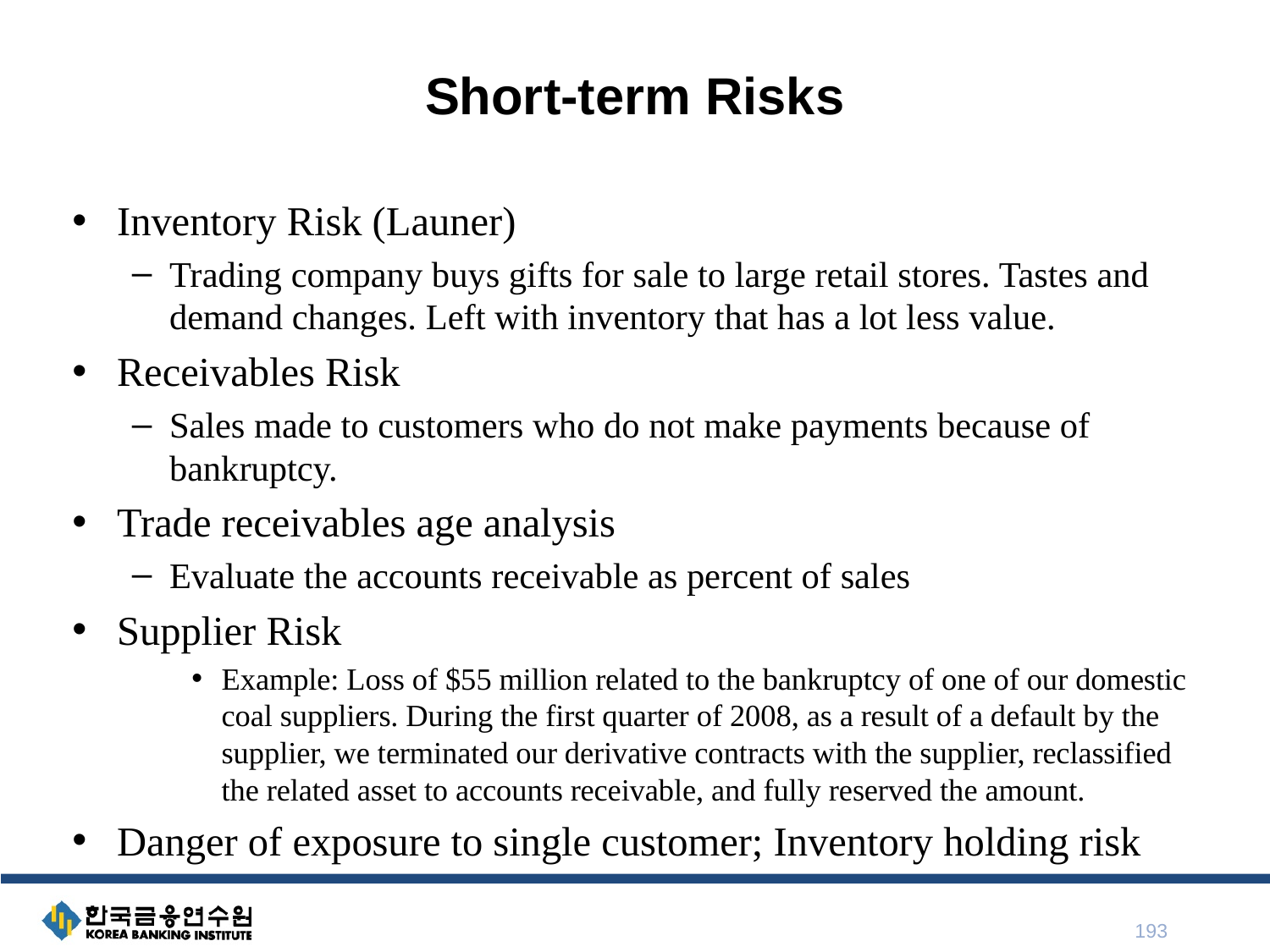

# Short-term Risks
Inventory Risk (Launer)
Trading company buys gifts for sale to large retail stores. Tastes and demand changes. Left with inventory that has a lot less value.
Receivables Risk
Sales made to customers who do not make payments because of bankruptcy.
Trade receivables age analysis
Evaluate the accounts receivable as percent of sales
Supplier Risk
Example: Loss of $55 million related to the bankruptcy of one of our domestic coal suppliers. During the first quarter of 2008, as a result of a default by the supplier, we terminated our derivative contracts with the supplier, reclassified the related asset to accounts receivable, and fully reserved the amount.
Danger of exposure to single customer; Inventory holding risk
193